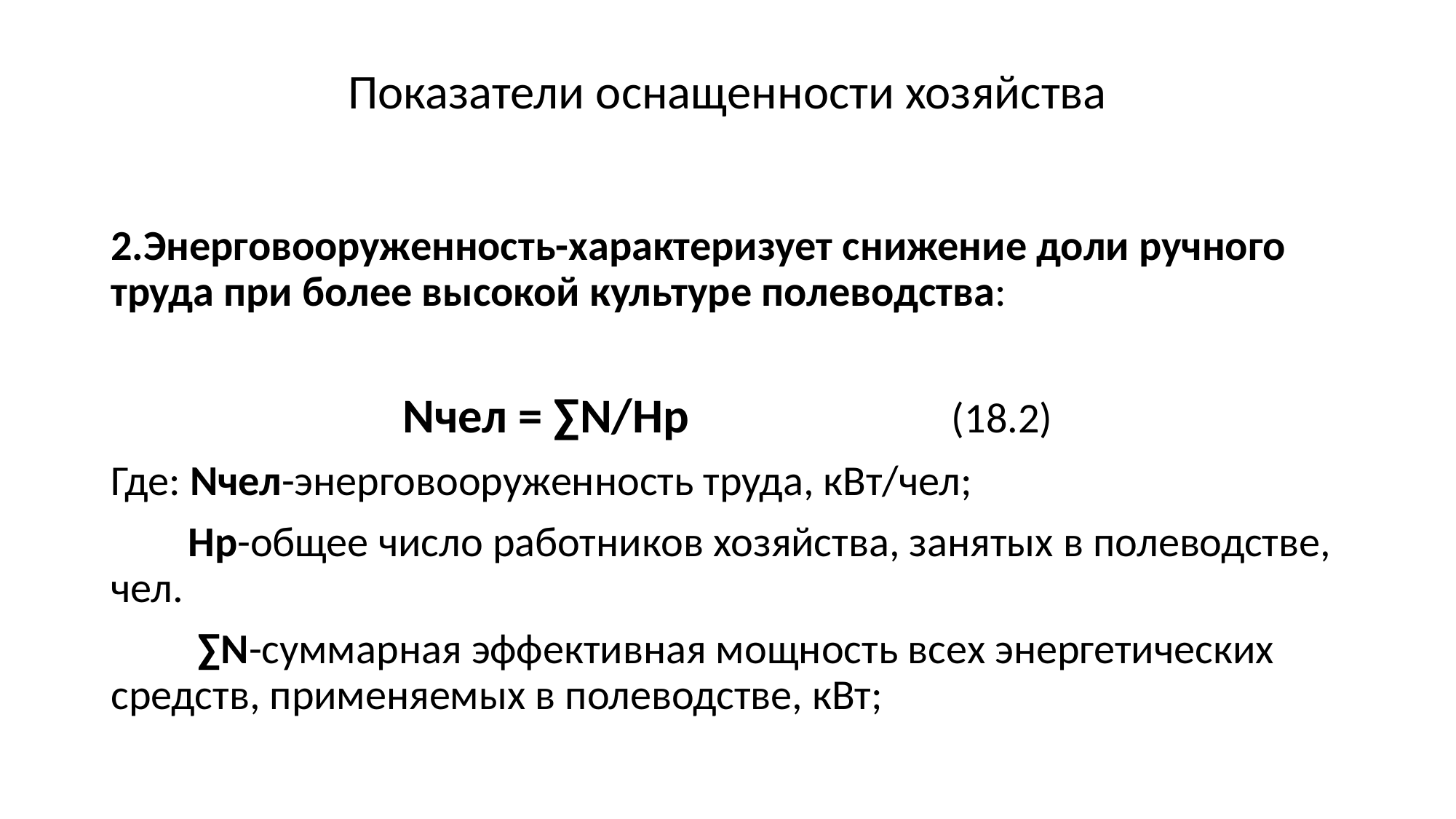

# Показатели оснащенности хозяйства
2.Энерговооруженность-характеризует снижение доли ручного труда при более высокой культуре полеводства:

Nчел = ∑N/Hр                        (18.2)
Где: Nчел-энерговооруженность труда, кВт/чел;
        Hр-общее число работников хозяйства, занятых в полеводстве, чел.
         ∑N-суммарная эффективная мощность всех энергетических средств, применяемых в полеводстве, кВт;